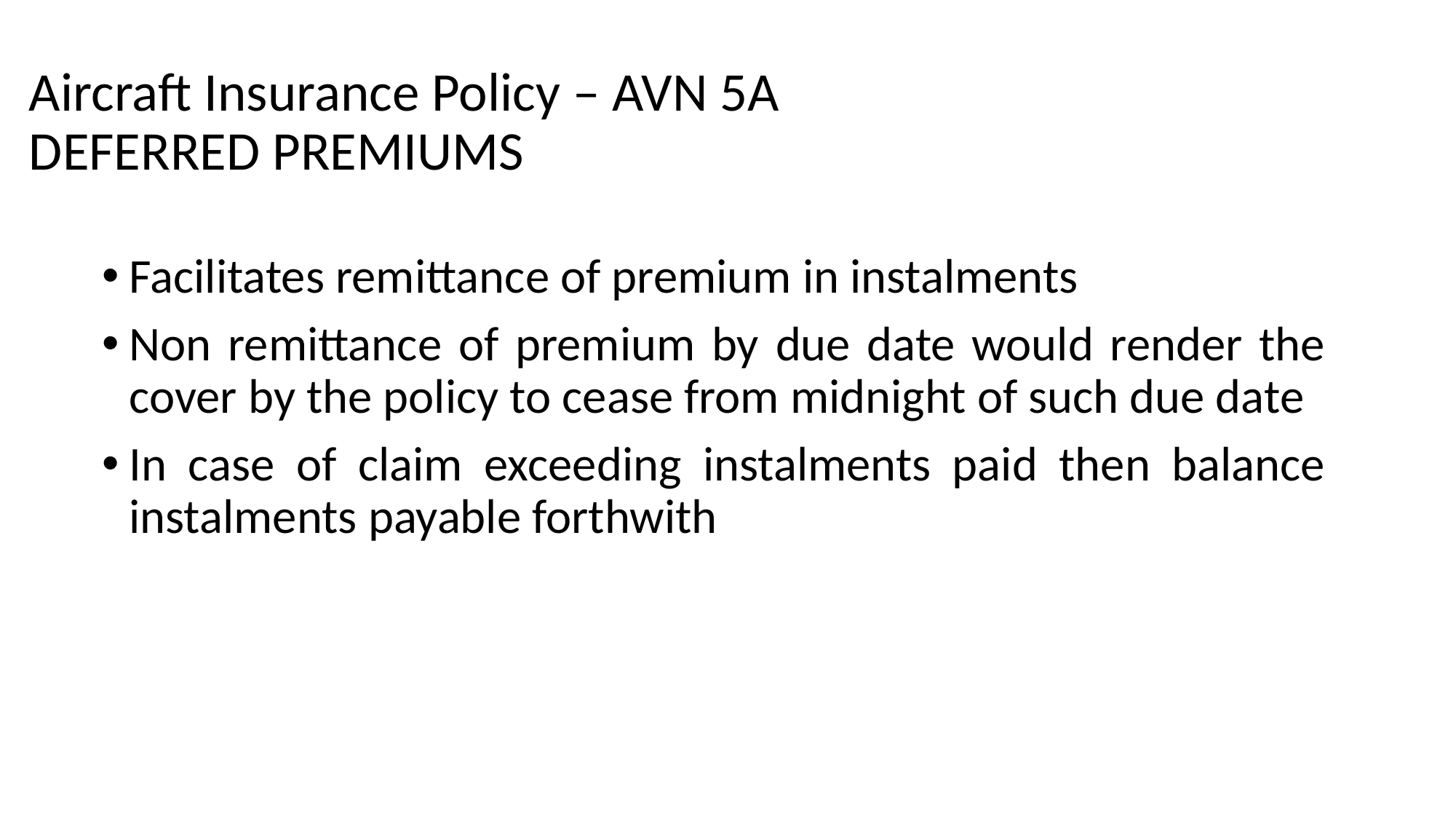

# Aircraft Insurance Policy – AVN 5A DEFERRED PREMIUMS
Facilitates remittance of premium in instalments
Non remittance of premium by due date would render the cover by the policy to cease from midnight of such due date
In case of claim exceeding instalments paid then balance instalments payable forthwith